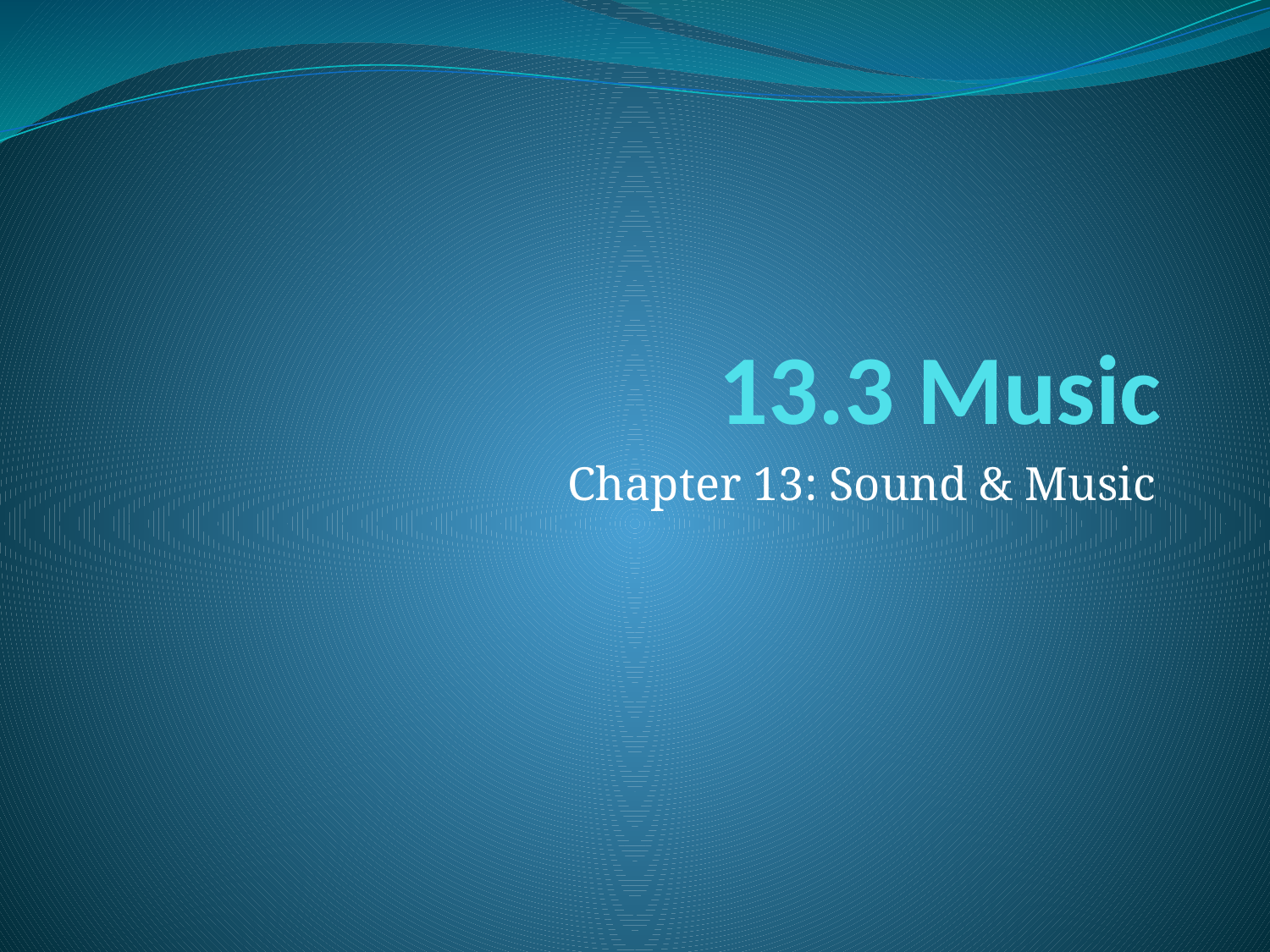

# 13.3 Music
Chapter 13: Sound & Music